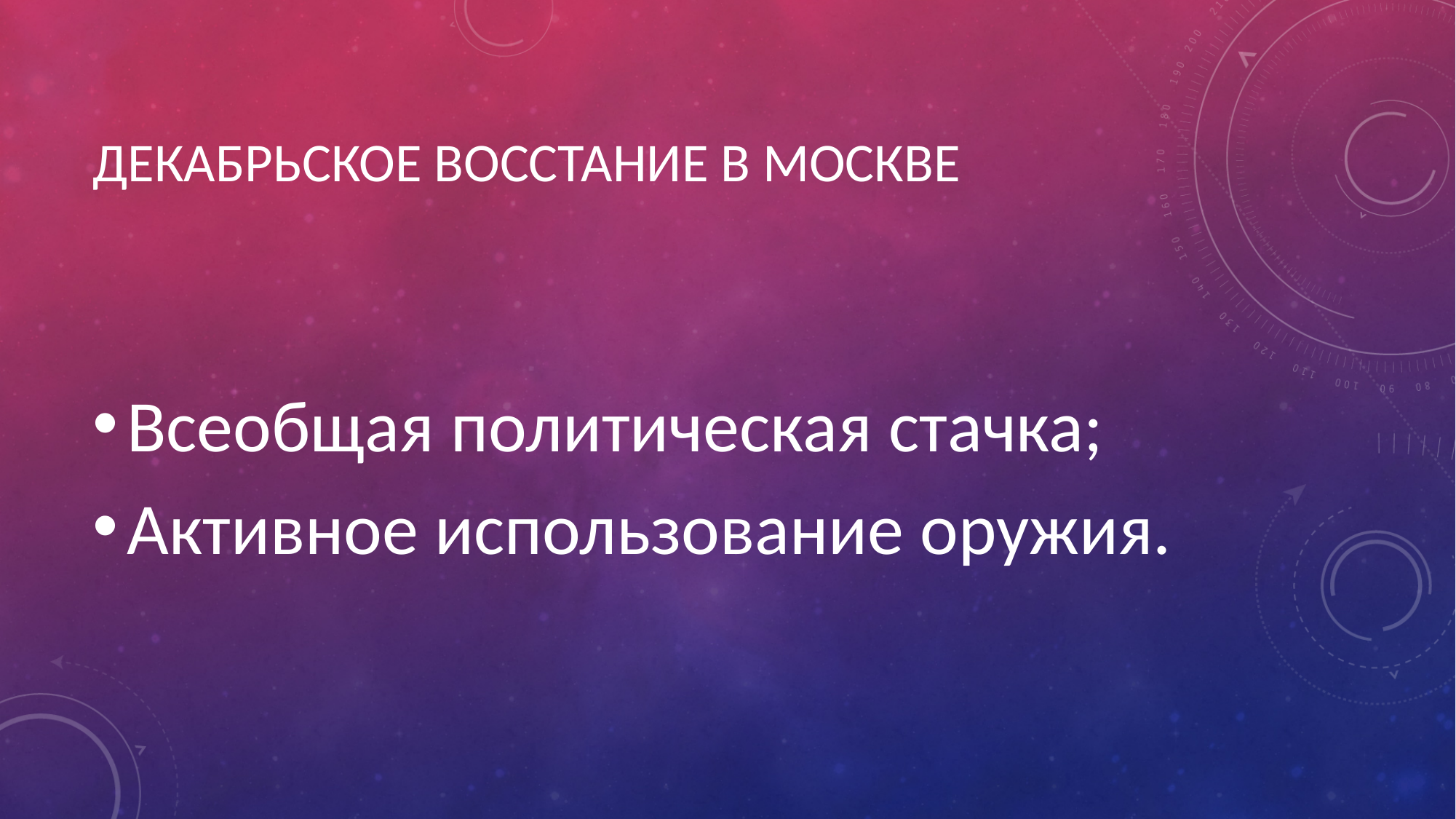

# Декабрьское восстание в москве
Всеобщая политическая стачка;
Активное использование оружия.